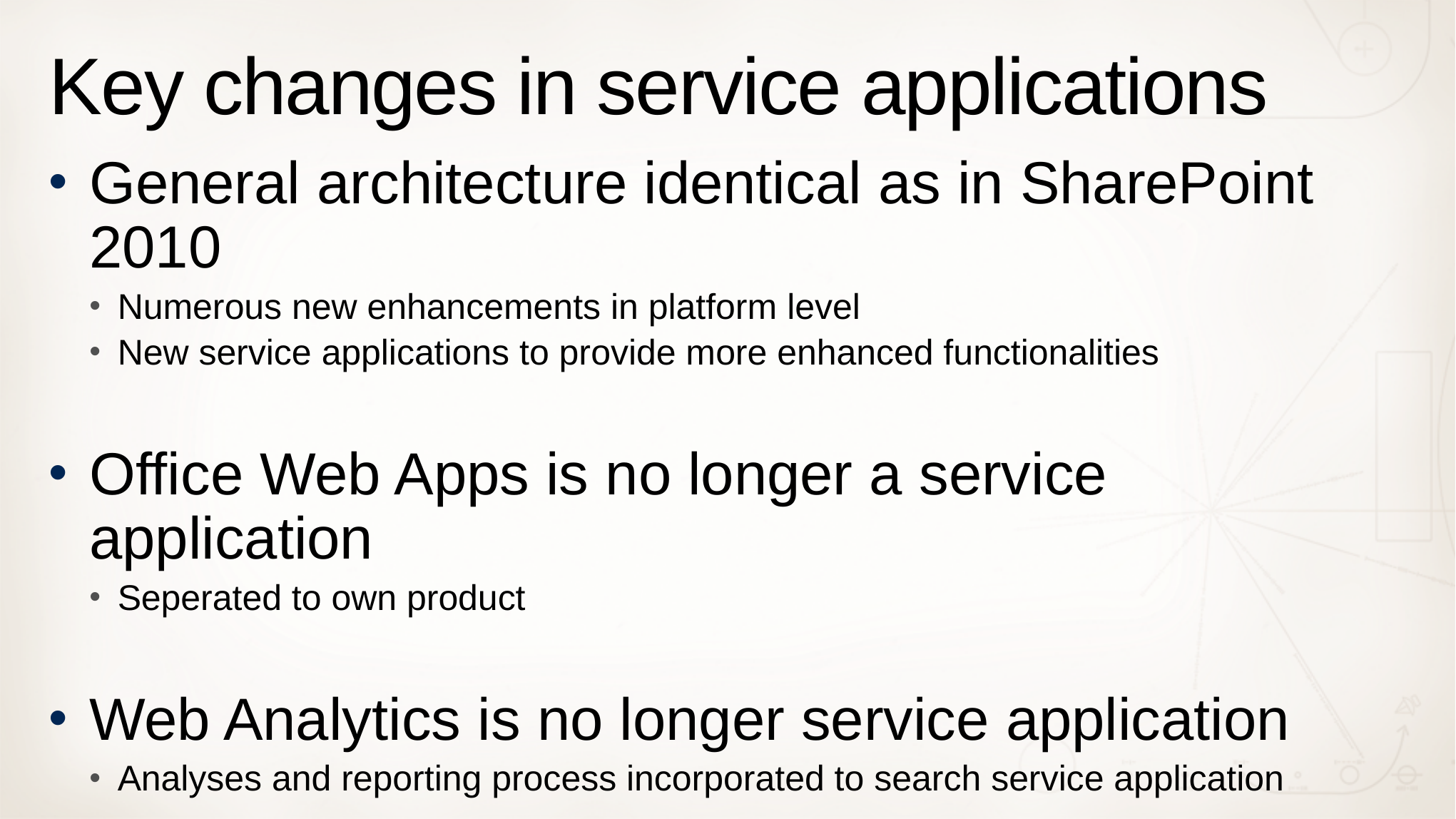

# Key changes in service applications
General architecture identical as in SharePoint 2010
Numerous new enhancements in platform level
New service applications to provide more enhanced functionalities

Office Web Apps is no longer a service application
Seperated to own product

Web Analytics is no longer service application
Analyses and reporting process incorporated to search service application